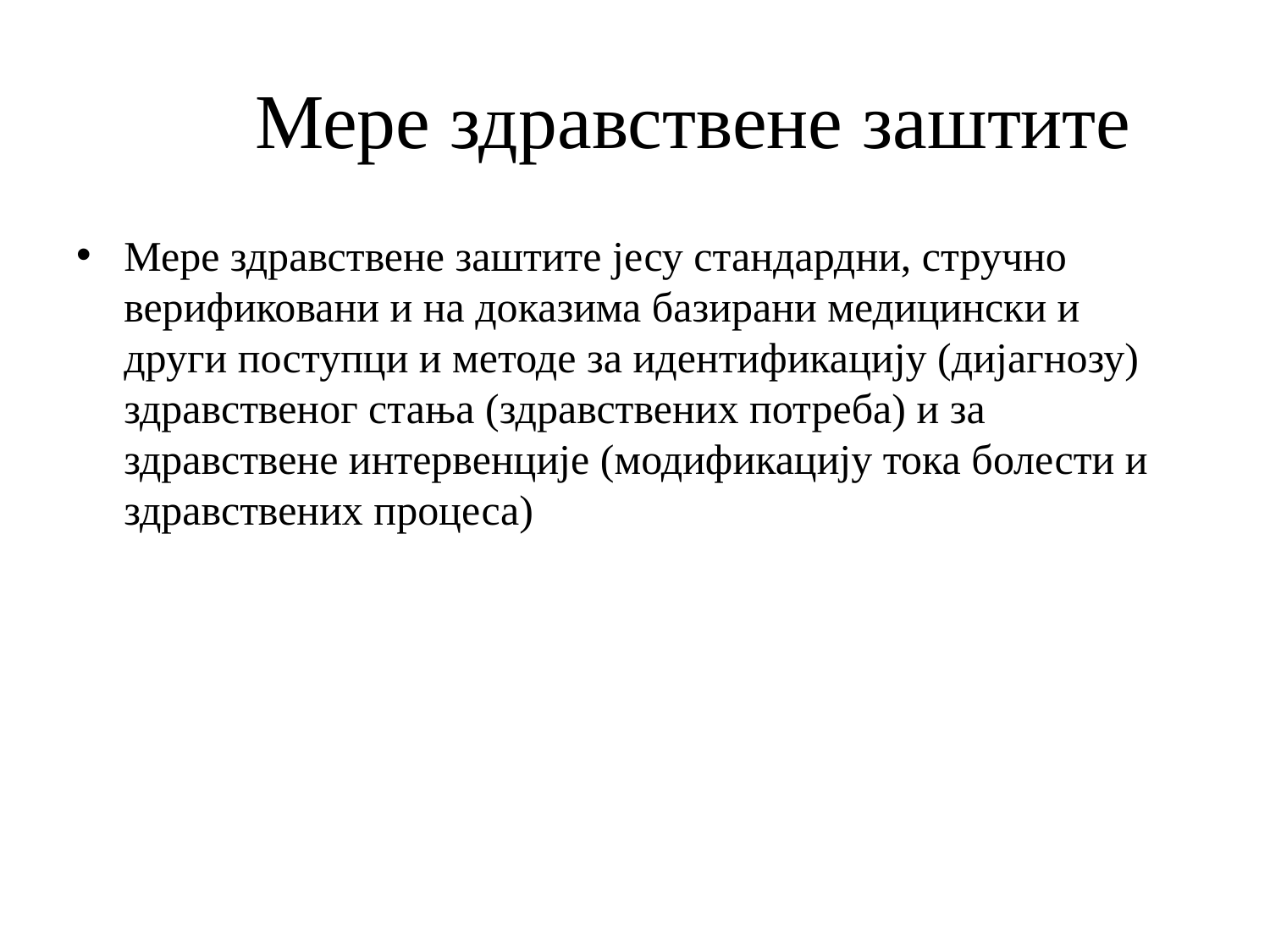

# Мере здравствене заштите
Мере здравствене заштите јесу стандардни, стручно верификовани и на доказима базирани медицински и други поступци и методе за идентификацију (дијагнозу) здравственог стања (здравствених потреба) и за здравствене интервенције (модификацију тока болести и здравствених процеса)